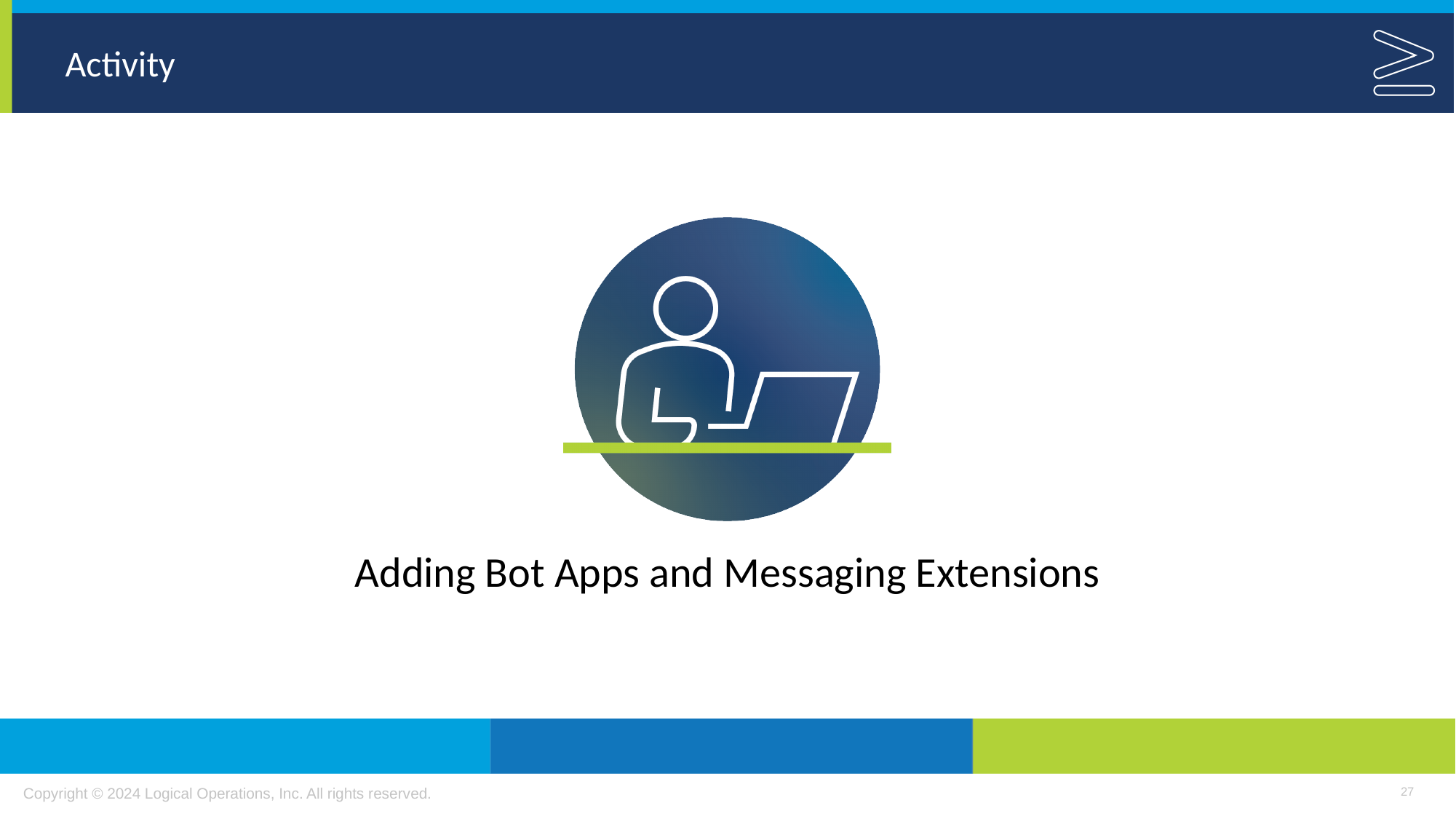

Adding Bot Apps and Messaging Extensions
27